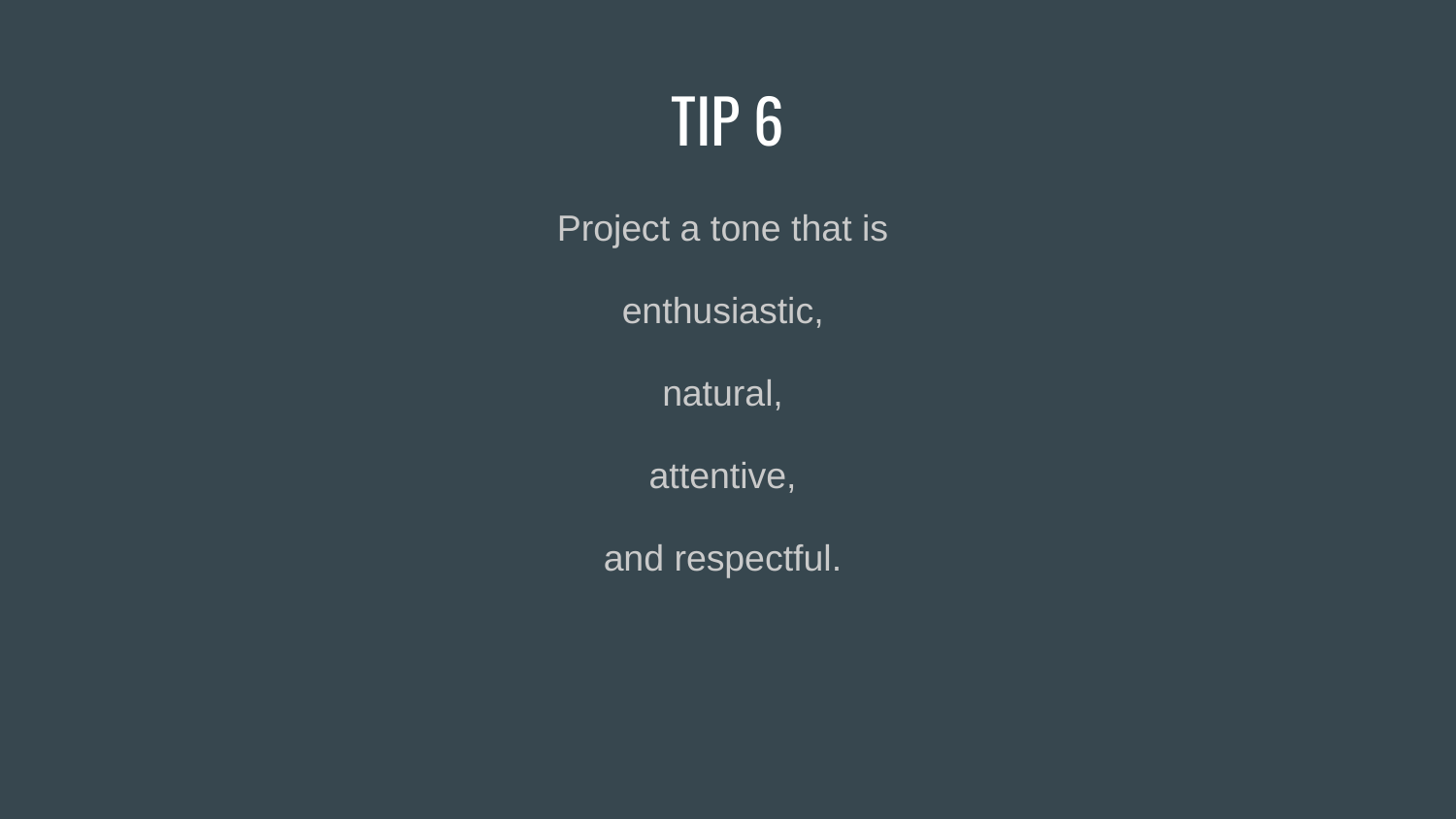

# TIP 6
Project a tone that is
enthusiastic,
natural,
attentive,
and respectful.